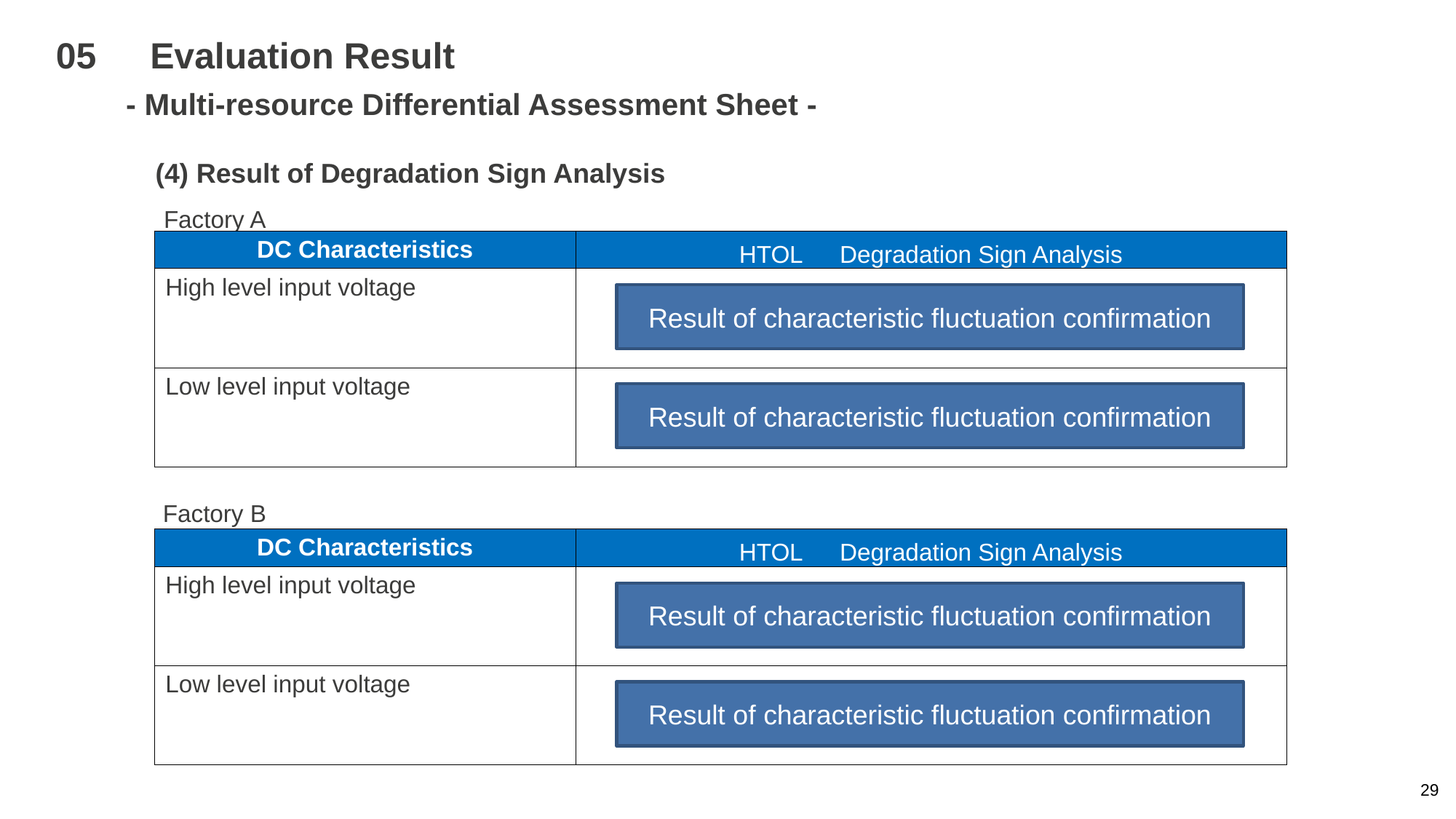

# 05　Evaluation Result
- Multi-resource Differential Assessment Sheet -
(4) Result of Degradation Sign Analysis
Factory A
| DC Characteristics | HTOL　Degradation Sign Analysis |
| --- | --- |
| High level input voltage |  |
| Low level input voltage |  |
Result of characteristic fluctuation confirmation
Result of characteristic fluctuation confirmation
Factory B
| DC Characteristics | HTOL　Degradation Sign Analysis |
| --- | --- |
| High level input voltage |  |
| Low level input voltage |  |
Result of characteristic fluctuation confirmation
Result of characteristic fluctuation confirmation